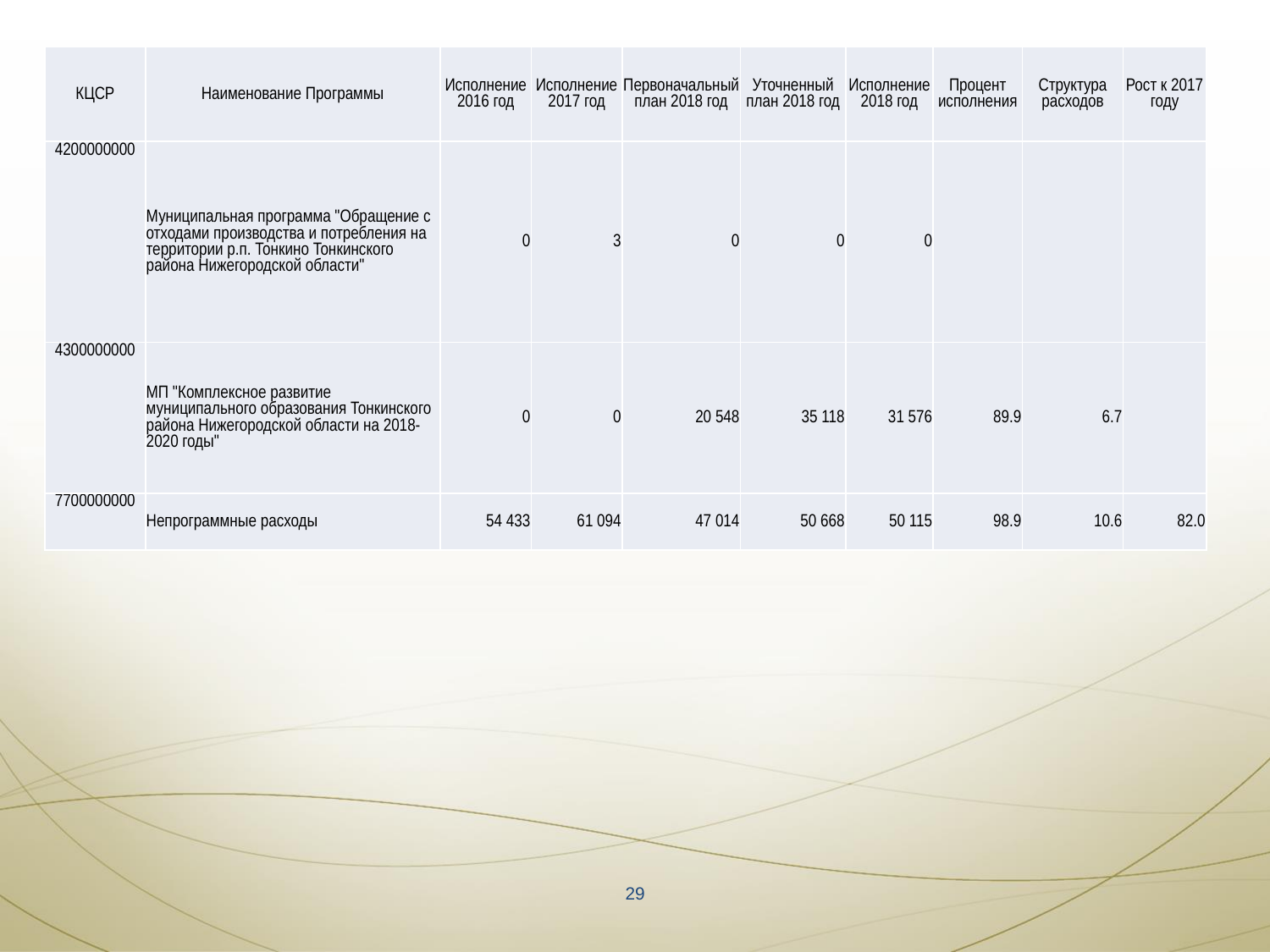

| КЦСР | Наименование Программы | Исполнение 2016 год | Исполнение 2017 год | Первоначальный план 2018 год | Уточненный план 2018 год | Исполнение 2018 год | Процент исполнения | Структура расходов | Рост к 2017 году |
| --- | --- | --- | --- | --- | --- | --- | --- | --- | --- |
| 4200000000 | Муниципальная программа "Обращение с отходами производства и потребления на территории р.п. Тонкино Тонкинского района Нижегородской области" | 0 | 3 | 0 | 0 | 0 |  |  |  |
| 4300000000 | МП "Комплексное развитие муниципального образования Тонкинского района Нижегородской области на 2018-2020 годы" | 0 | 0 | 20 548 | 35 118 | 31 576 | 89.9 | 6.7 |  |
| 7700000000 | Непрограммные расходы | 54 433 | 61 094 | 47 014 | 50 668 | 50 115 | 98.9 | 10.6 | 82.0 |
#

29